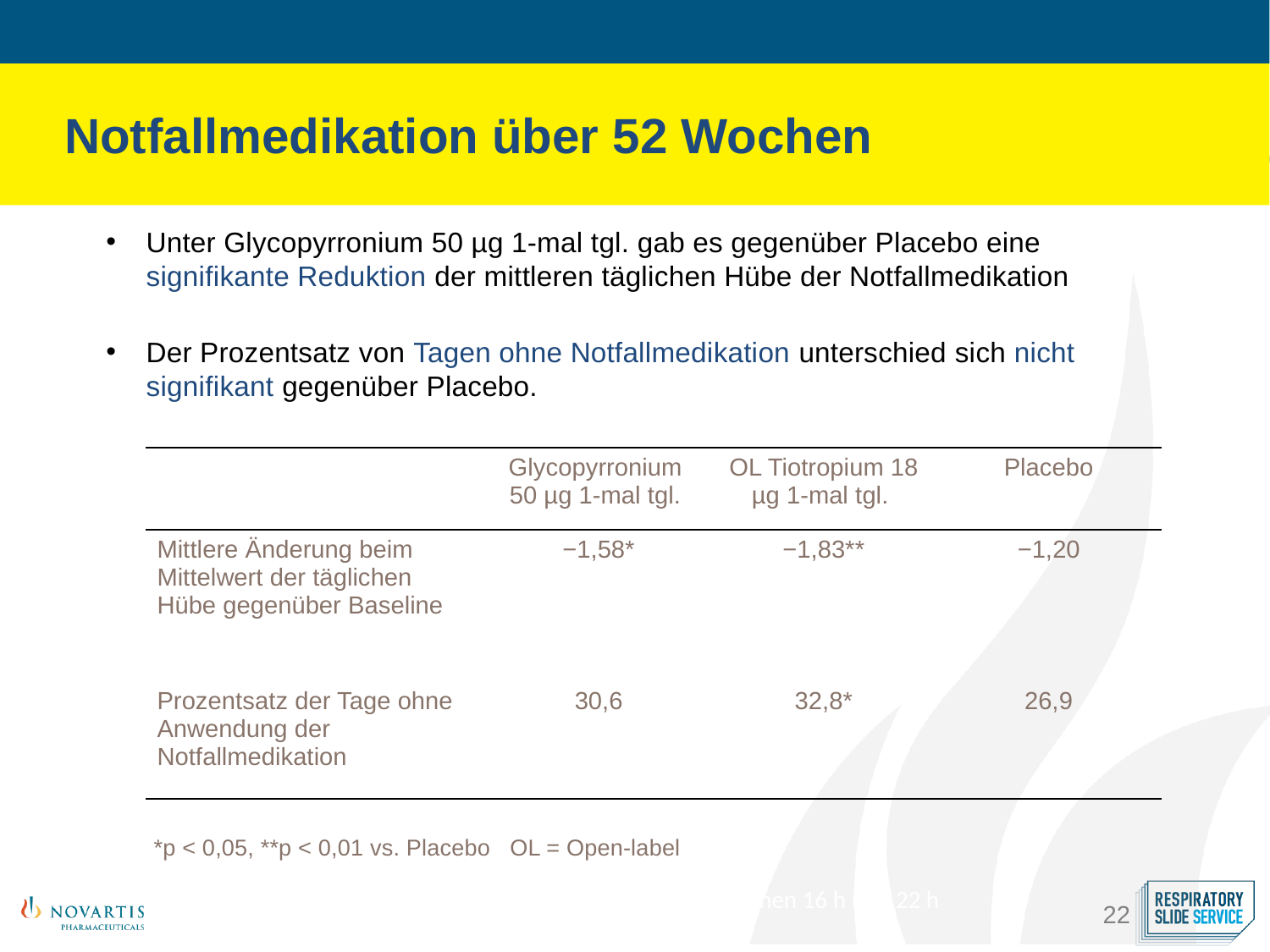

Notfallmedikation über 52 Wochen
Unter Glycopyrronium 50 µg 1-mal tgl. gab es gegenüber Placebo eine signifikante Reduktion der mittleren täglichen Hübe der Notfallmedikation

Der Prozentsatz von Tagen ohne Notfallmedikation unterschied sich nicht signifikant gegenüber Placebo.
|  | Glycopyrronium 50 µg 1-mal tgl. | OL Tiotropium 18 µg 1-mal tgl. | Placebo |
| --- | --- | --- | --- |
| Mittlere Änderung beim Mittelwert der täglichen Hübe gegenüber Baseline | −1,58\* | −1,83\*\* | −1,20 |
| Prozentsatz der Tage ohne Anwendung der Notfallmedikation | 30,6 | 32,8\* | 26,9 |
*p < 0,05, **p < 0,01 vs. Placebo   OL = Open-label
Alle Zeitpunkte statistisch signifikant (p < 0,001), ausgenommen 16 h und 22 h